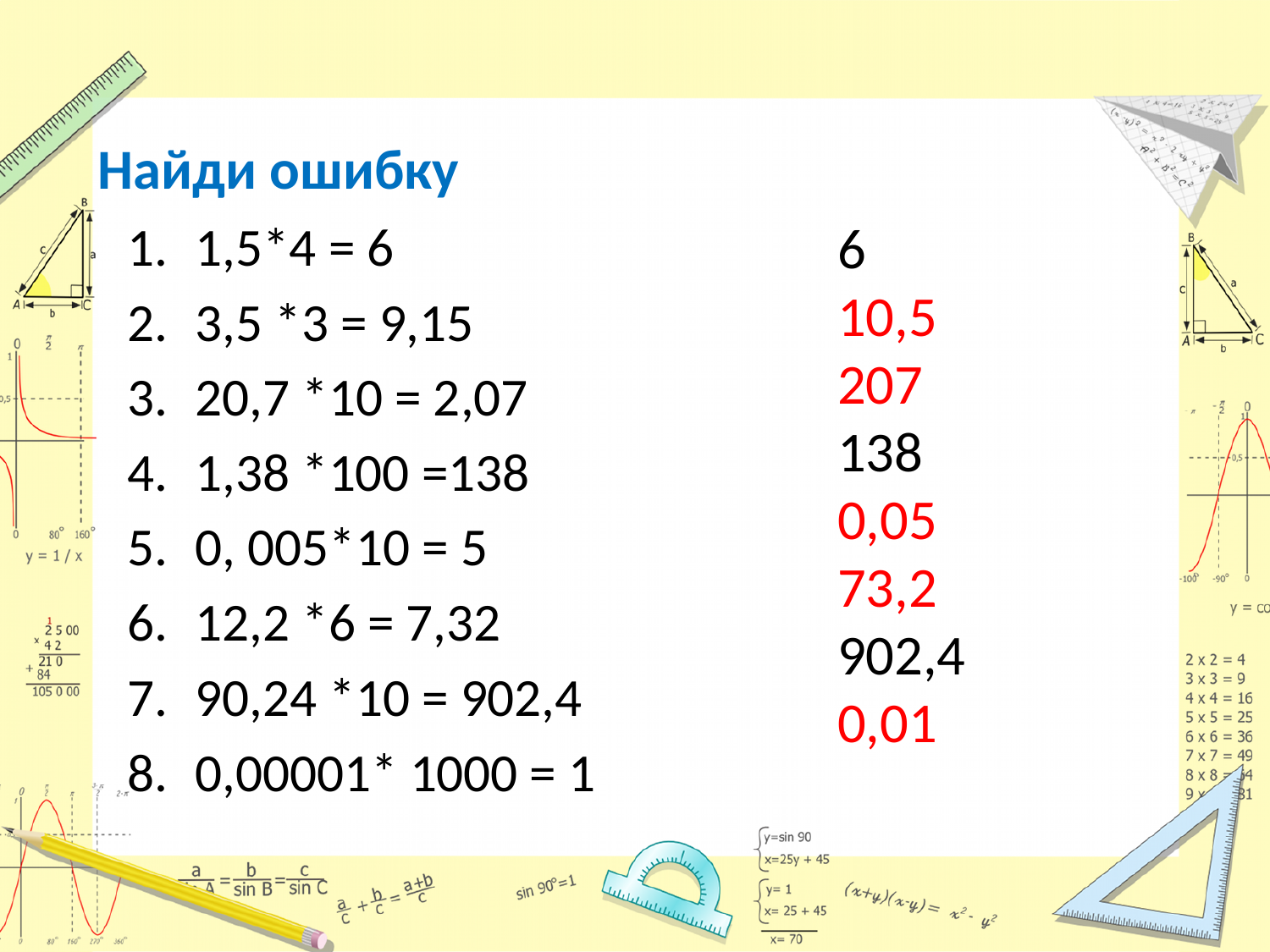

Найди ошибку
1,5*4 = 6
3,5 *3 = 9,15
20,7 *10 = 2,07
1,38 *100 =138
0, 005*10 = 5
12,2 *6 = 7,32
90,24 *10 = 902,4
0,00001* 1000 = 1

6
10,5
207
138
0,05
73,2
902,4
0,01